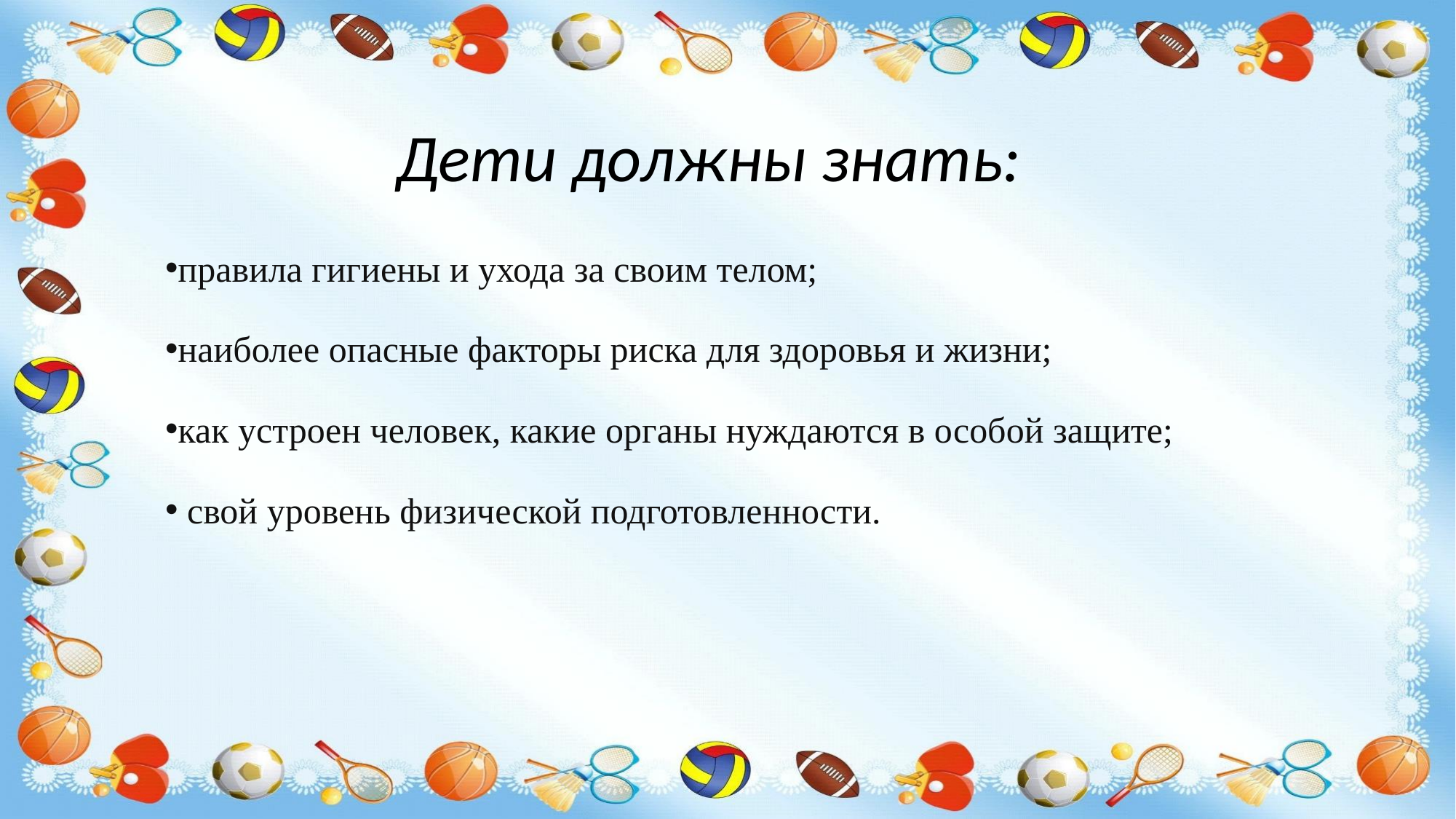

# Дети должны знать:
правила гигиены и ухода за своим телом;
наиболее опасные факторы риска для здоровья и жизни;
как устроен человек, какие органы нуждаются в особой защите;
 свой уровень физической подготовленности.